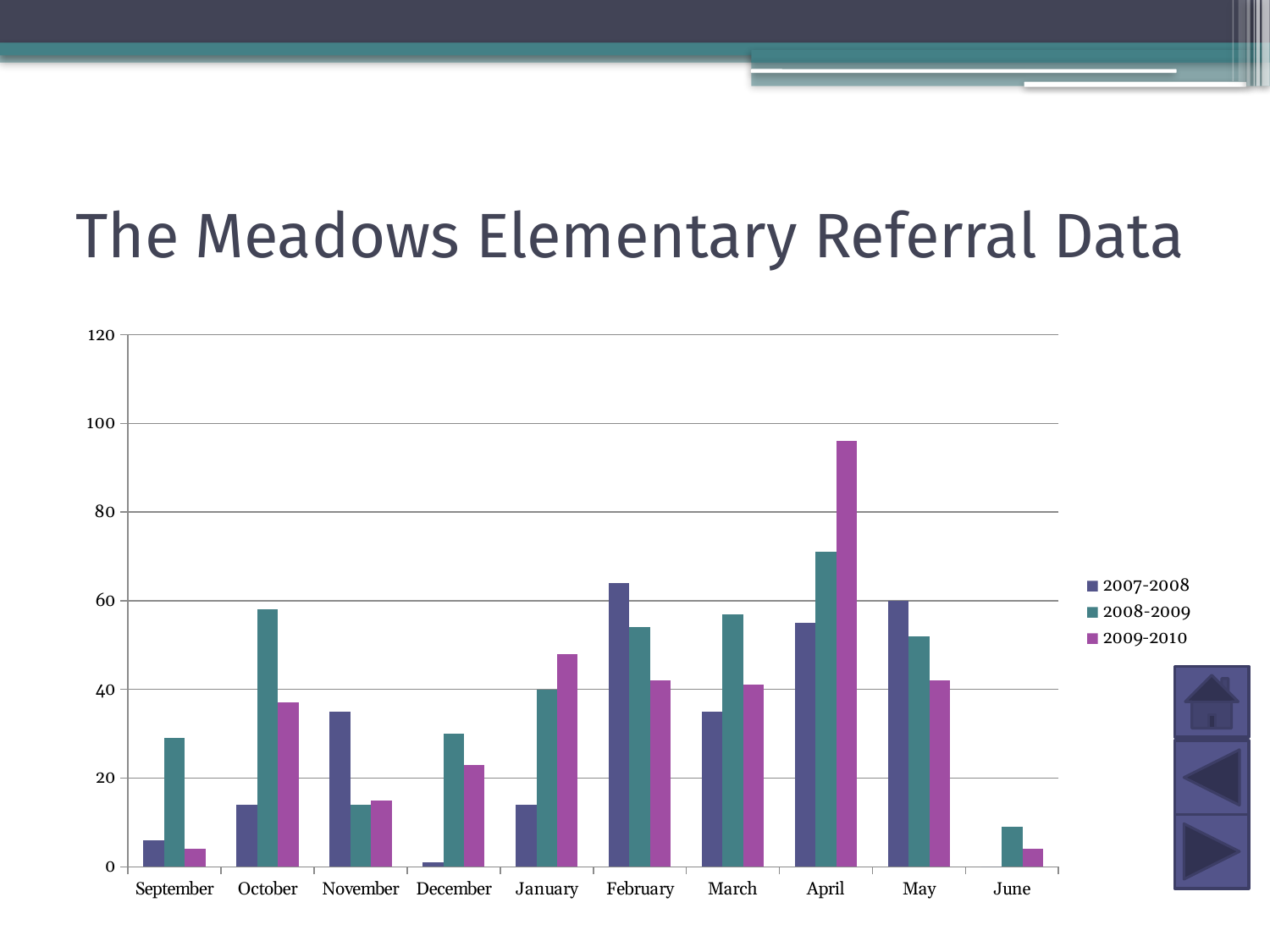

# The Meadows Elementary Referral Data

### Chart

| Category |  |  |  |
|---|---|---|---|
| September | 6.0 | 29.0 | 4.0 |
| October | 14.0 | 58.0 | 37.0 |
| November | 35.0 | 14.0 | 15.0 |
| December | 1.0 | 30.0 | 23.0 |
| January | 14.0 | 40.0 | 48.0 |
| February | 64.0 | 54.0 | 42.0 |
| March | 35.0 | 57.0 | 41.0 |
| April | 55.0 | 71.0 | 96.0 |
| May | 60.0 | 52.0 | 42.0 |
| June | 0.0 | 9.0 | 4.0 |